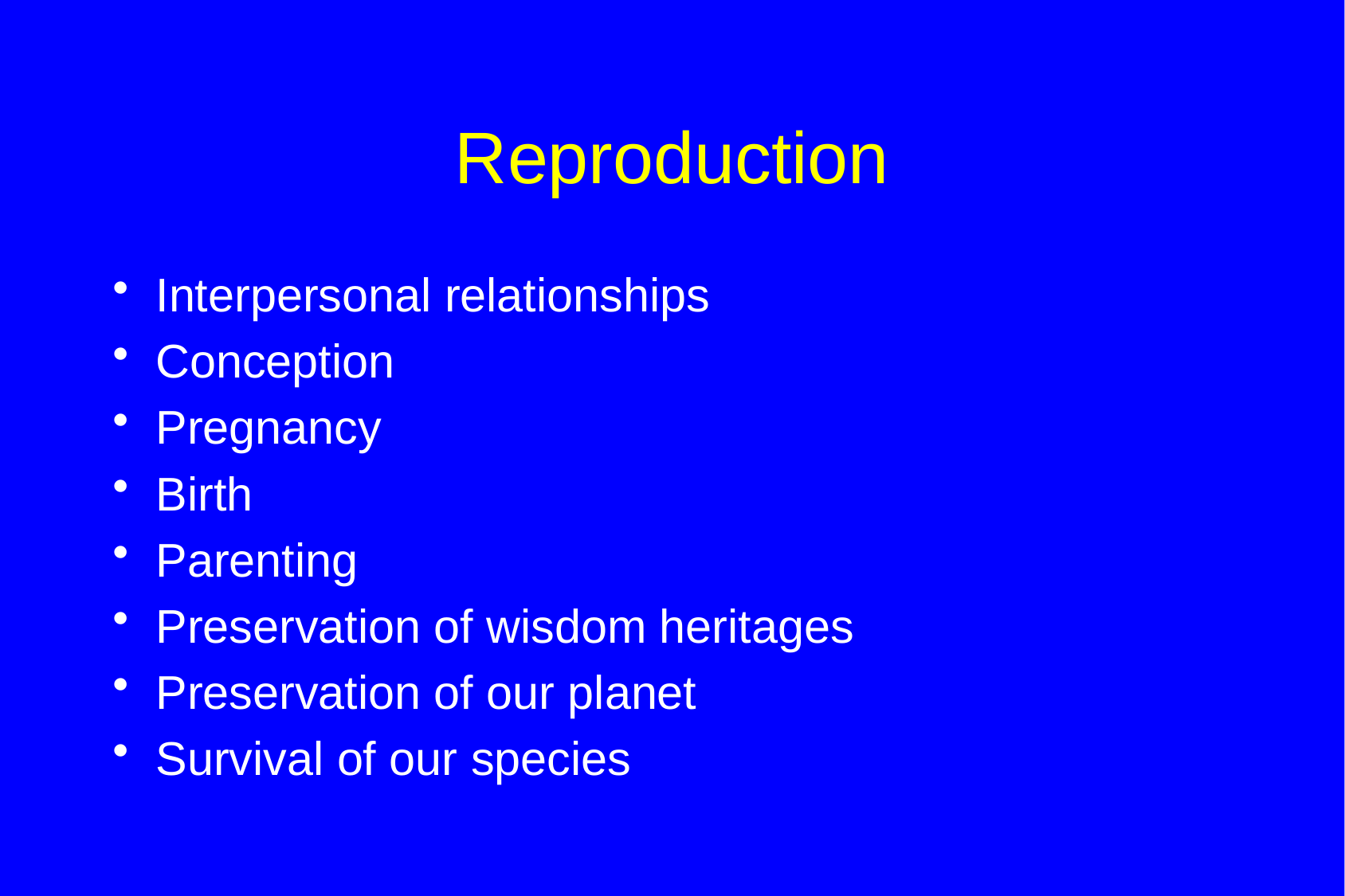

# Reproduction
Interpersonal relationships
Conception
Pregnancy
Birth
Parenting
Preservation of wisdom heritages
Preservation of our planet
Survival of our species